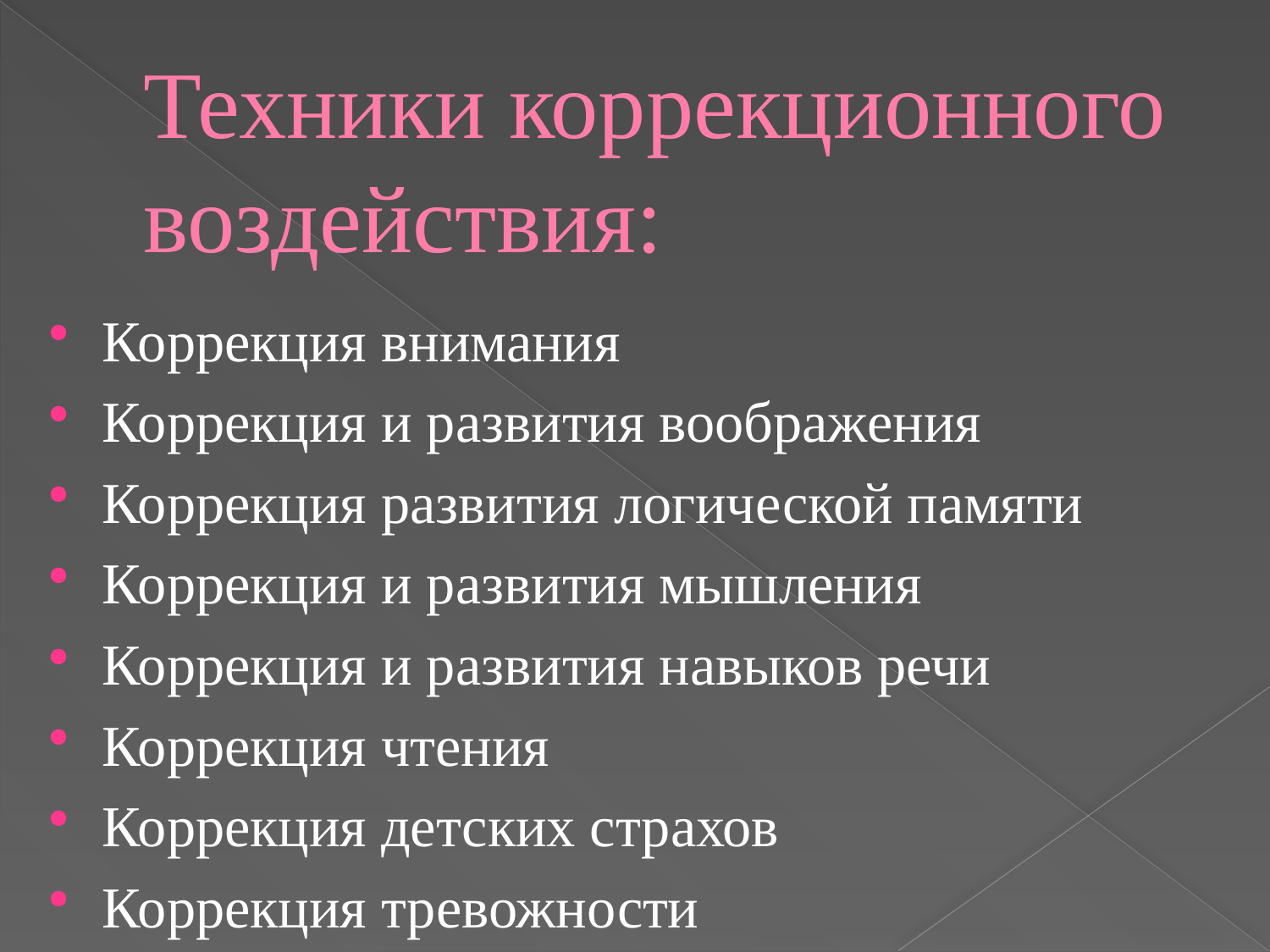

# Техники коррекционного воздействия:
Коррекция внимания
Коррекция и развития воображения
Коррекция развития логической памяти
Коррекция и развития мышления
Коррекция и развития навыков речи
Коррекция чтения
Коррекция детских страхов
Коррекция тревожности